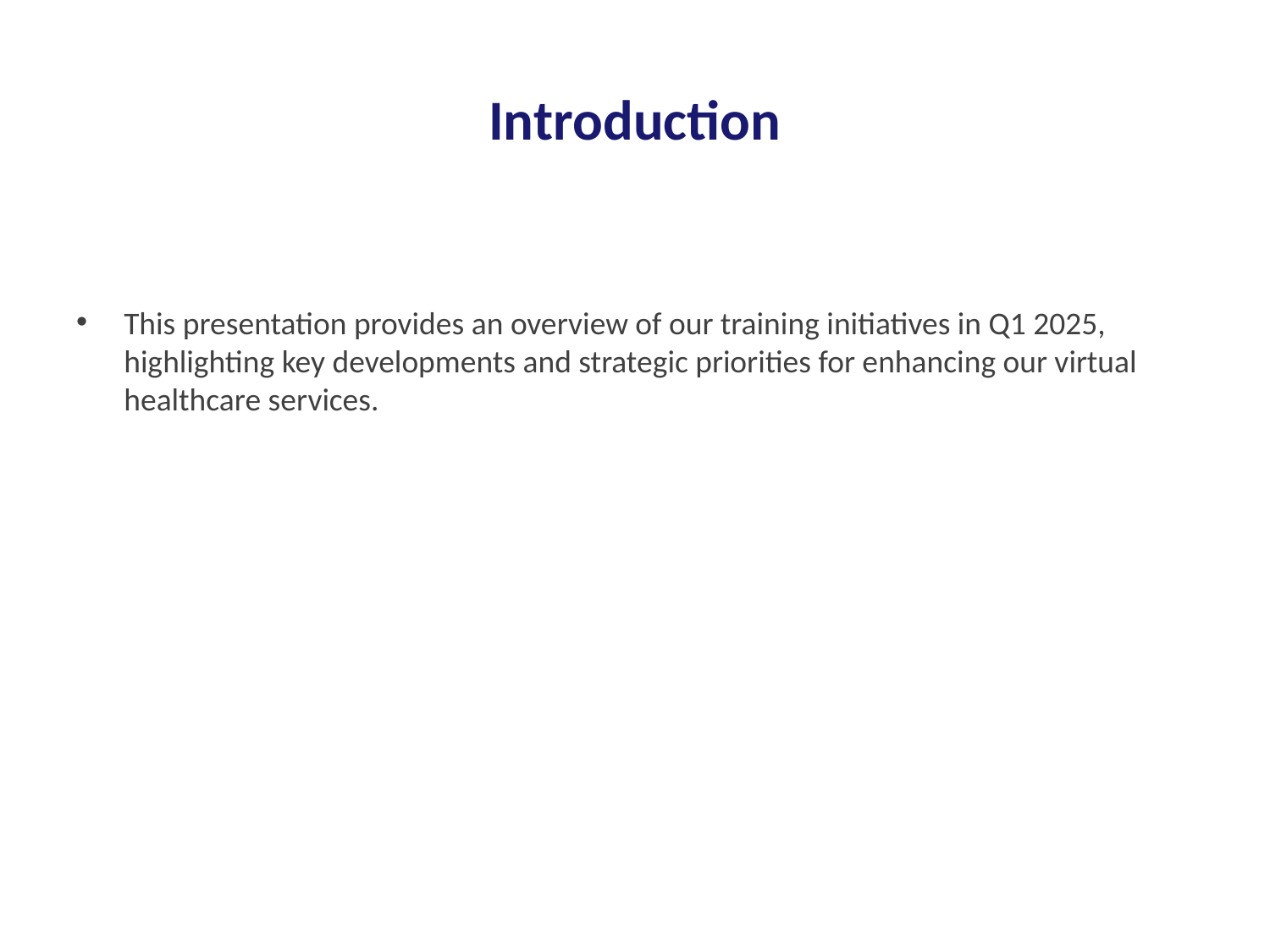

# Introduction

This presentation provides an overview of our training initiatives in Q1 2025, highlighting key developments and strategic priorities for enhancing our virtual healthcare services.